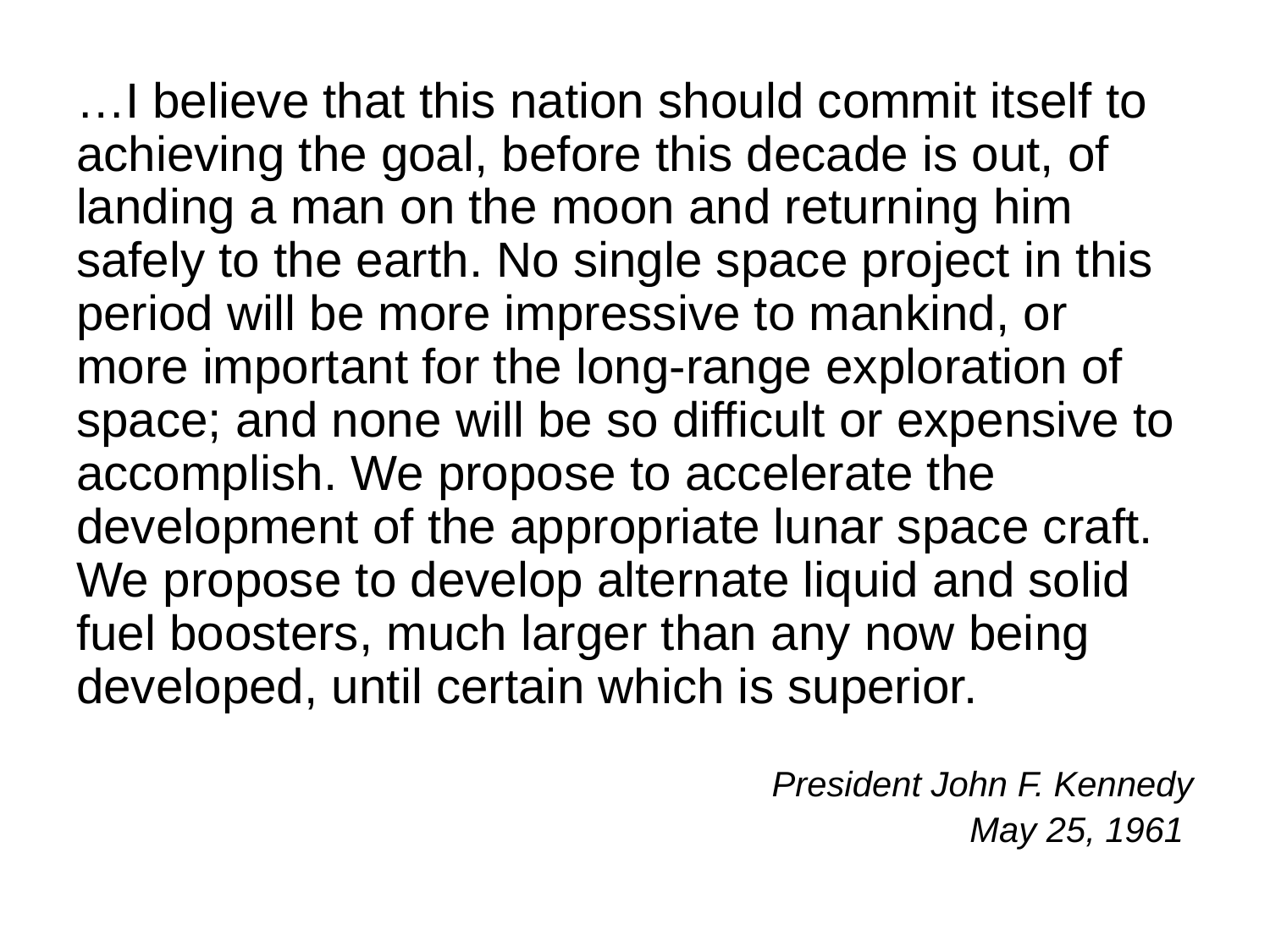

…I believe that this nation should commit itself to achieving the goal, before this decade is out, of landing a man on the moon and returning him safely to the earth. No single space project in this period will be more impressive to mankind, or more important for the long-range exploration of space; and none will be so difficult or expensive to accomplish. We propose to accelerate the development of the appropriate lunar space craft. We propose to develop alternate liquid and solid fuel boosters, much larger than any now being developed, until certain which is superior.

President John F. Kennedy
May 25, 1961